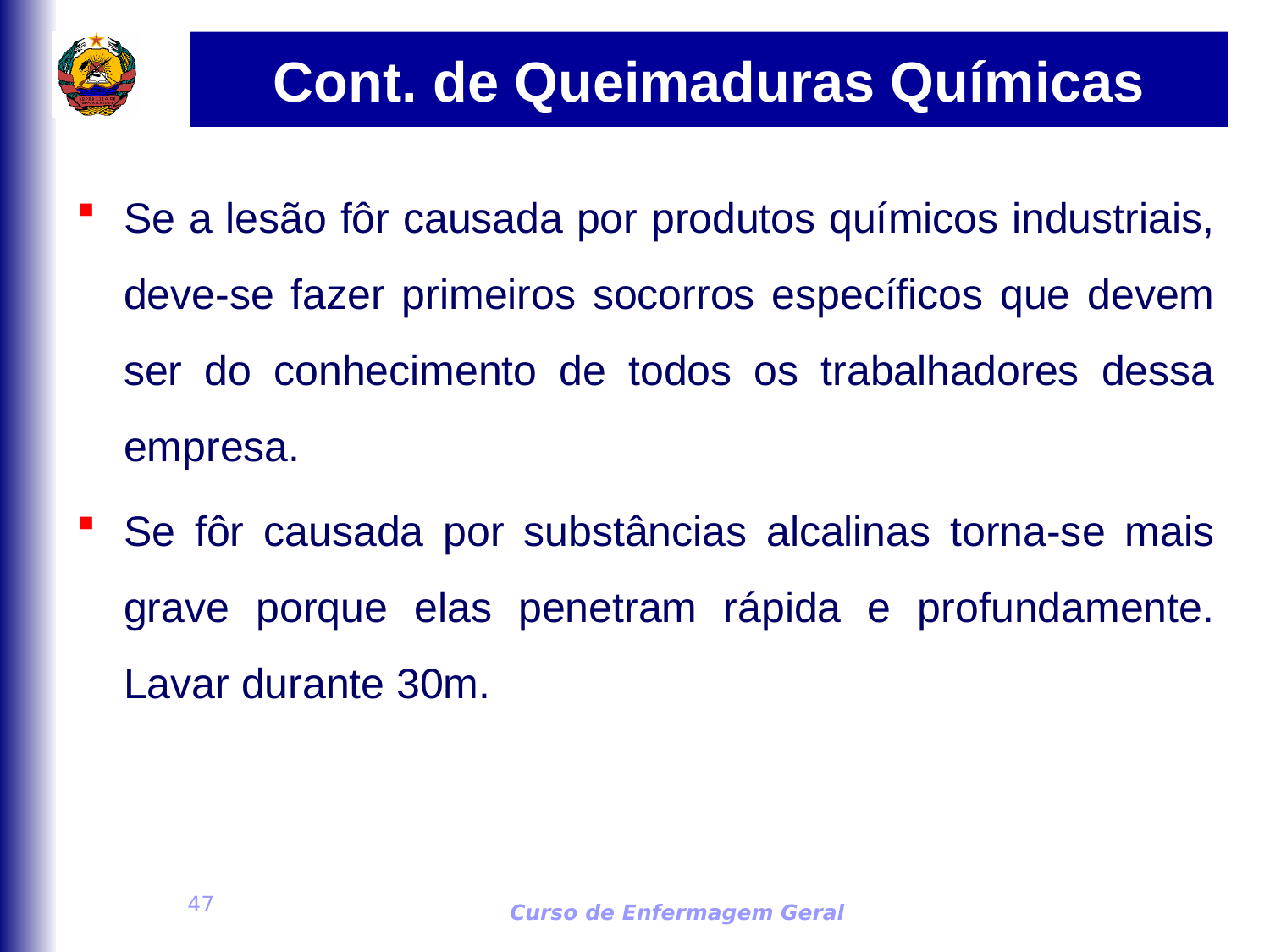

# Cont. de Queimaduras Químicas
Se a lesão fôr causada por produtos químicos industriais, deve-se fazer primeiros socorros específicos que devem ser do conhecimento de todos os trabalhadores dessa empresa.
Se fôr causada por substâncias alcalinas torna-se mais grave porque elas penetram rápida e profundamente. Lavar durante 30m.

47
Curso de Enfermagem Geral